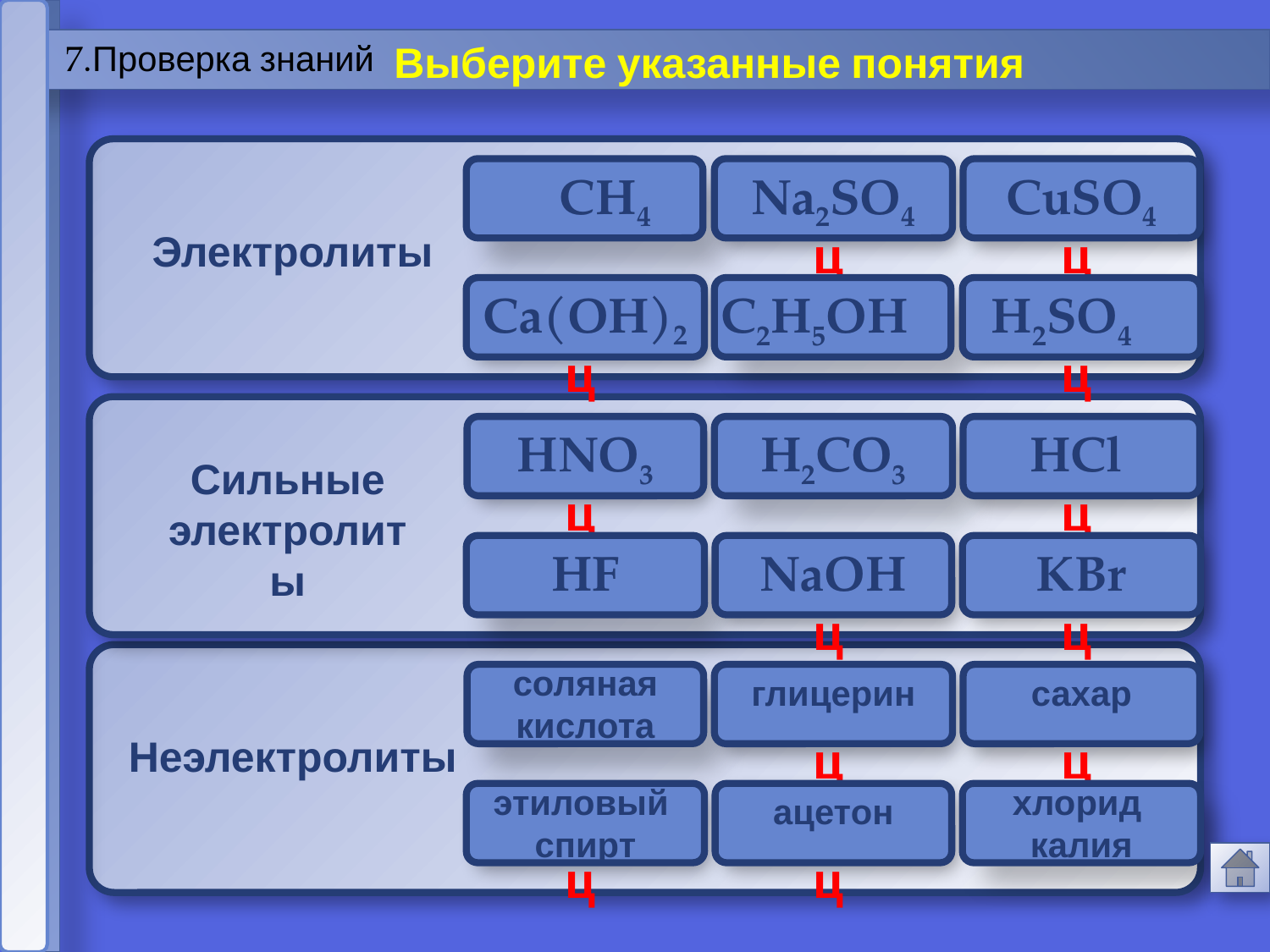

7.Проверка знаний
Выберите указанные понятия

Na2SO4
Ошибка

Молодец

Молодец
Ошибка

Молодец

Молодец

CH4
CuSO4

Электролиты

C2H5OH

H2SO4
Ca(OH)2

Молодец
Ошибка

Молодец
Ошибка

Молодец

Молодец
HNO3

H2CO3
HCl

Сильные электролиты

HF
NaOH

KBr

соляная кислота

Ошибка
глицерин

Молодец

Молодец
сахар

Неэлектролиты
этиловый
спирт

хлорид
калия

Молодец

Молодец
ацетон

Ошибка